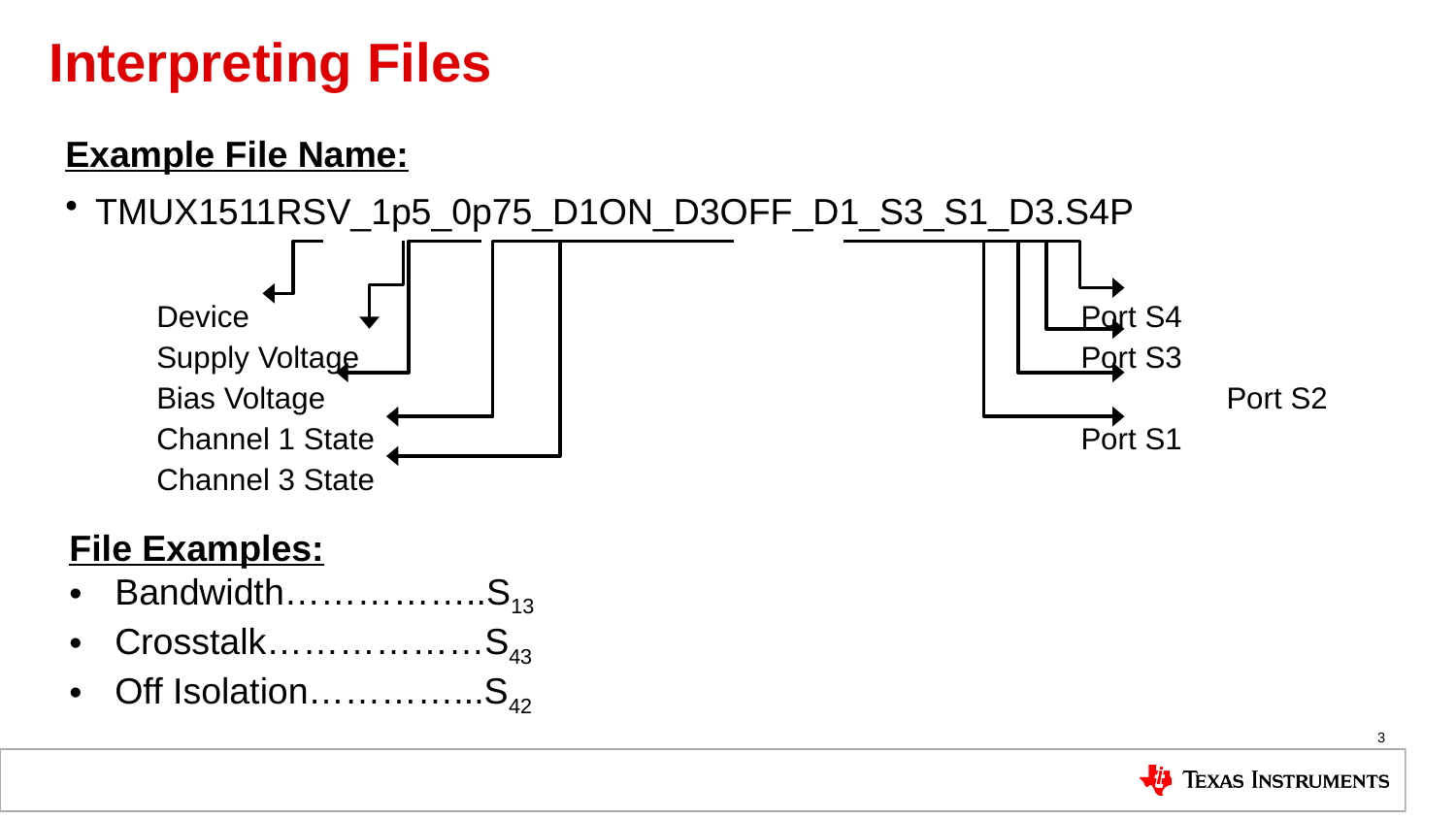

# Interpreting Files
Example File Name:
TMUX1511RSV_1p5_0p75_D1ON_D3OFF_D1_S3_S1_D3.S4P

Device						      Port S4
Supply Voltage					      Port S3
Bias Voltage					  	      Port S2
Channel 1 State					      Port S1
Channel 3 State

File Examples:
Bandwidth……………..S13
Crosstalk………………S43
Off Isolation…………...S42
3